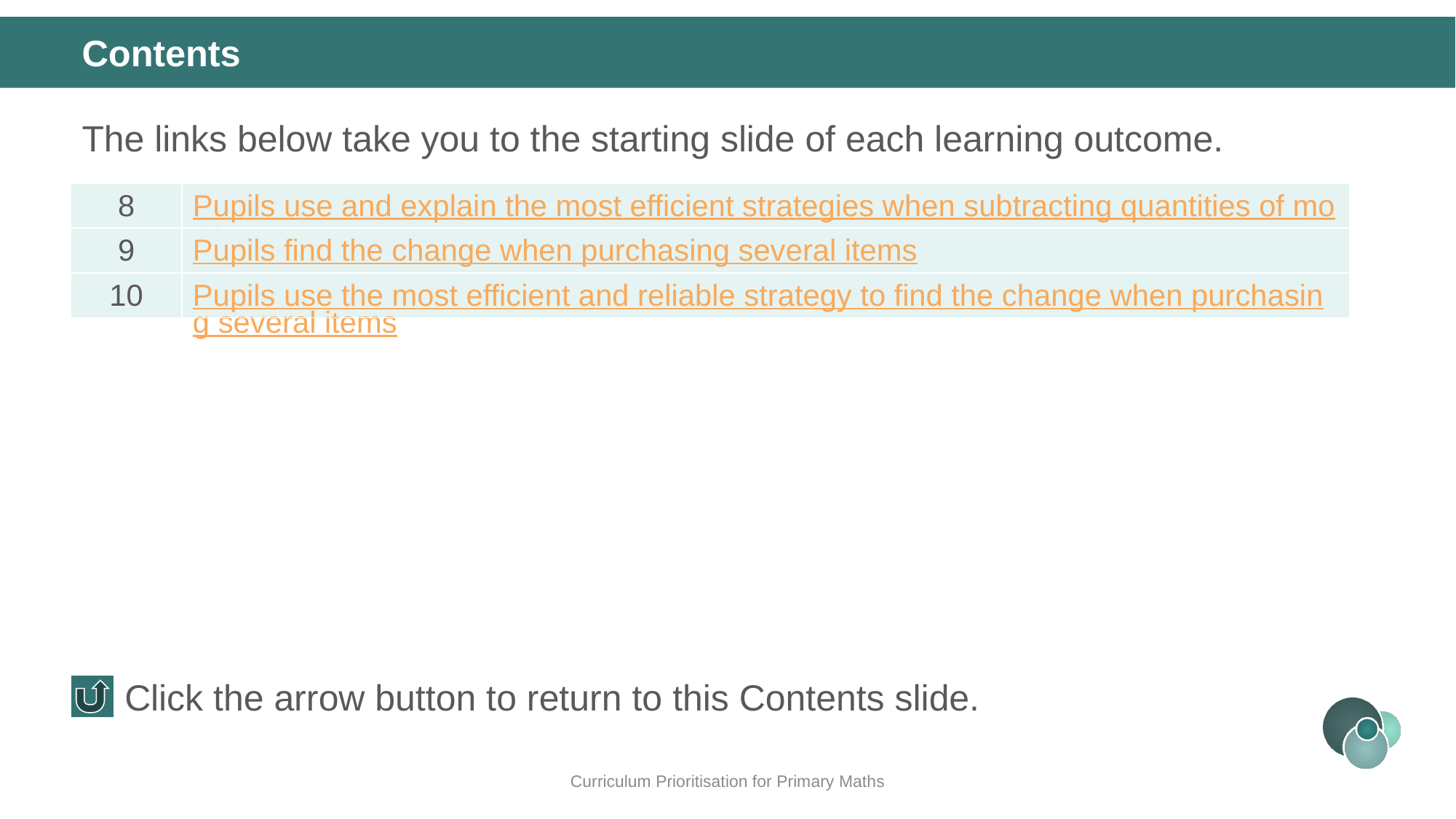

Contents
The links below take you to the starting slide of each learning outcome.
| 8 | Pupils use and explain the most efficient strategies when subtracting quantities of money |
| --- | --- |
| 9 | Pupils find the change when purchasing several items |
| 10 | Pupils use the most efficient and reliable strategy to find the change when purchasing several items |
Click the arrow button to return to this Contents slide.

Curriculum Prioritisation for Primary Maths